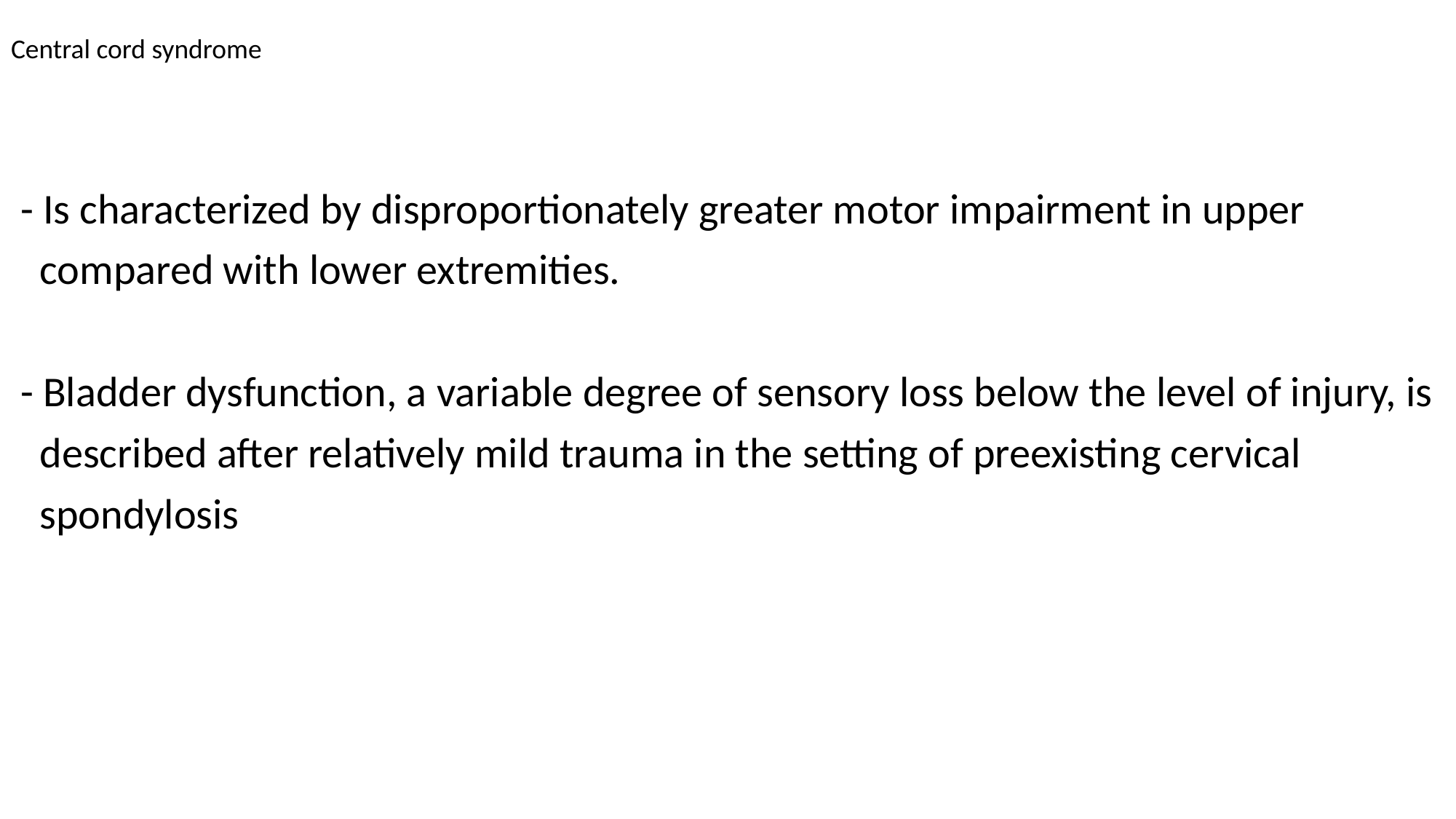

# Central cord syndrome

 - Is characterized by disproportionately greater motor impairment in upper
   compared with lower extremities.

 - Bladder dysfunction, a variable degree of sensory loss below the level of injury, is
   described after relatively mild trauma in the setting of preexisting cervical
   spondylosis